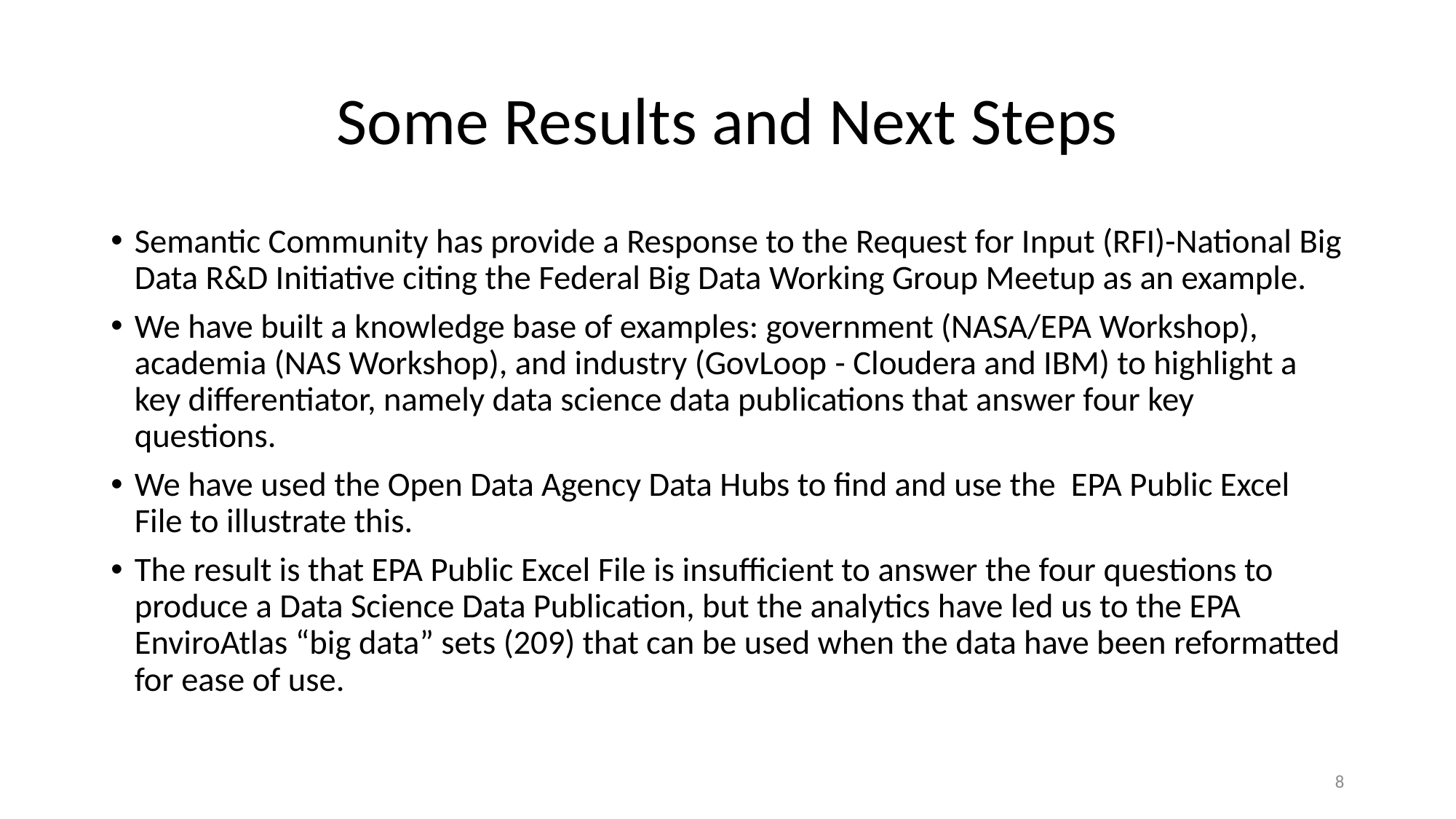

# Some Results and Next Steps
Semantic Community has provide a Response to the Request for Input (RFI)-National Big Data R&D Initiative citing the Federal Big Data Working Group Meetup as an example.
We have built a knowledge base of examples: government (NASA/EPA Workshop), academia (NAS Workshop), and industry (GovLoop - Cloudera and IBM) to highlight a key differentiator, namely data science data publications that answer four key questions.
We have used the Open Data Agency Data Hubs to find and use the  EPA Public Excel File to illustrate this.
The result is that EPA Public Excel File is insufficient to answer the four questions to produce a Data Science Data Publication, but the analytics have led us to the EPA EnviroAtlas “big data” sets (209) that can be used when the data have been reformatted for ease of use.
8